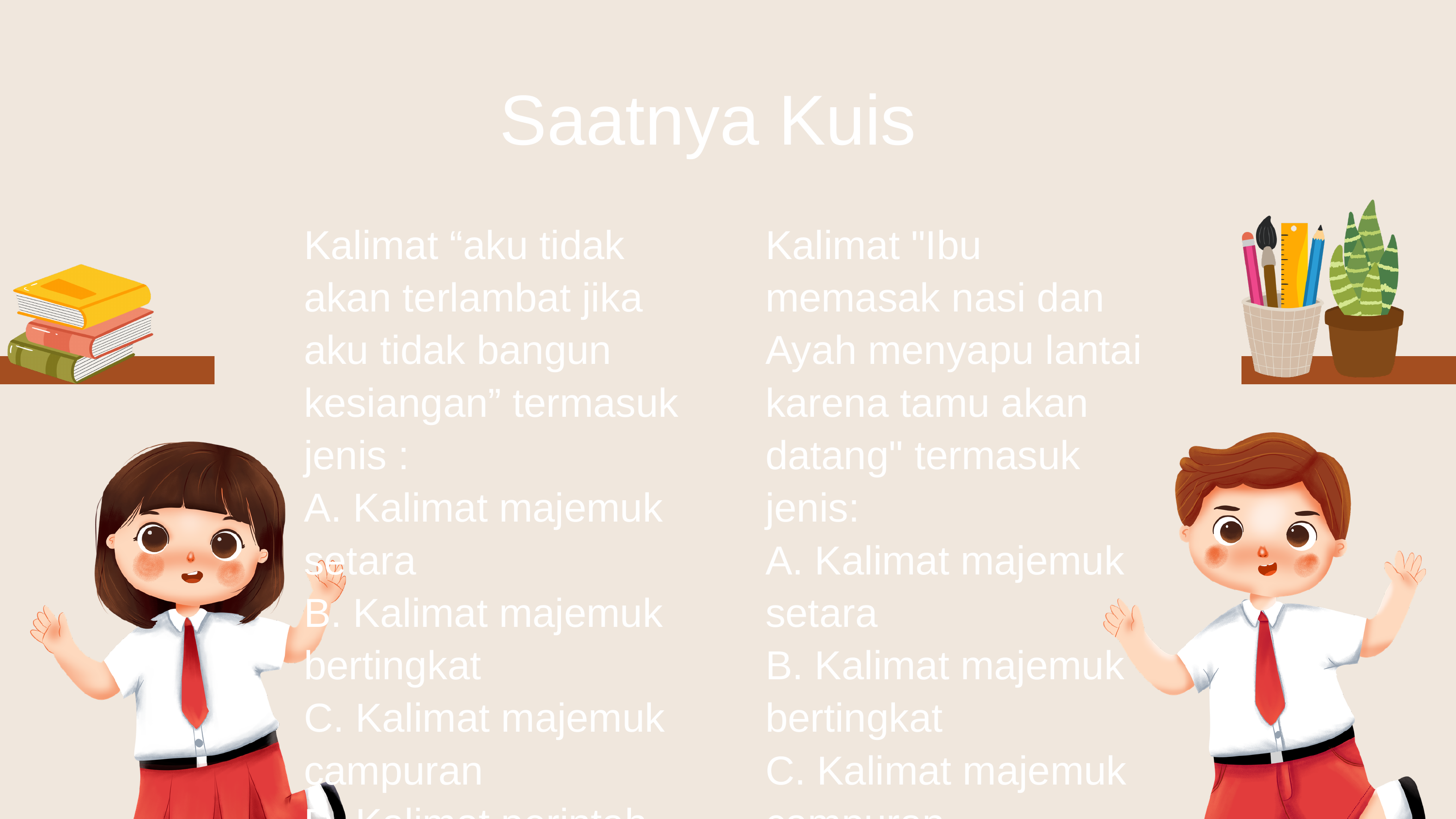

Saatnya Kuis

Kalimat “aku tidak akan terlambat jika aku tidak bangun kesiangan” termasuk jenis :
A. Kalimat majemuk setara
B. Kalimat majemuk bertingkat
C. Kalimat majemuk campuran
D. Kalimat perintah
Kalimat "Ibu memasak nasi dan Ayah menyapu lantai karena tamu akan datang" termasuk jenis:
A. Kalimat majemuk setara
B. Kalimat majemuk bertingkat
C. Kalimat majemuk campuran
D. Kalimat tunggal